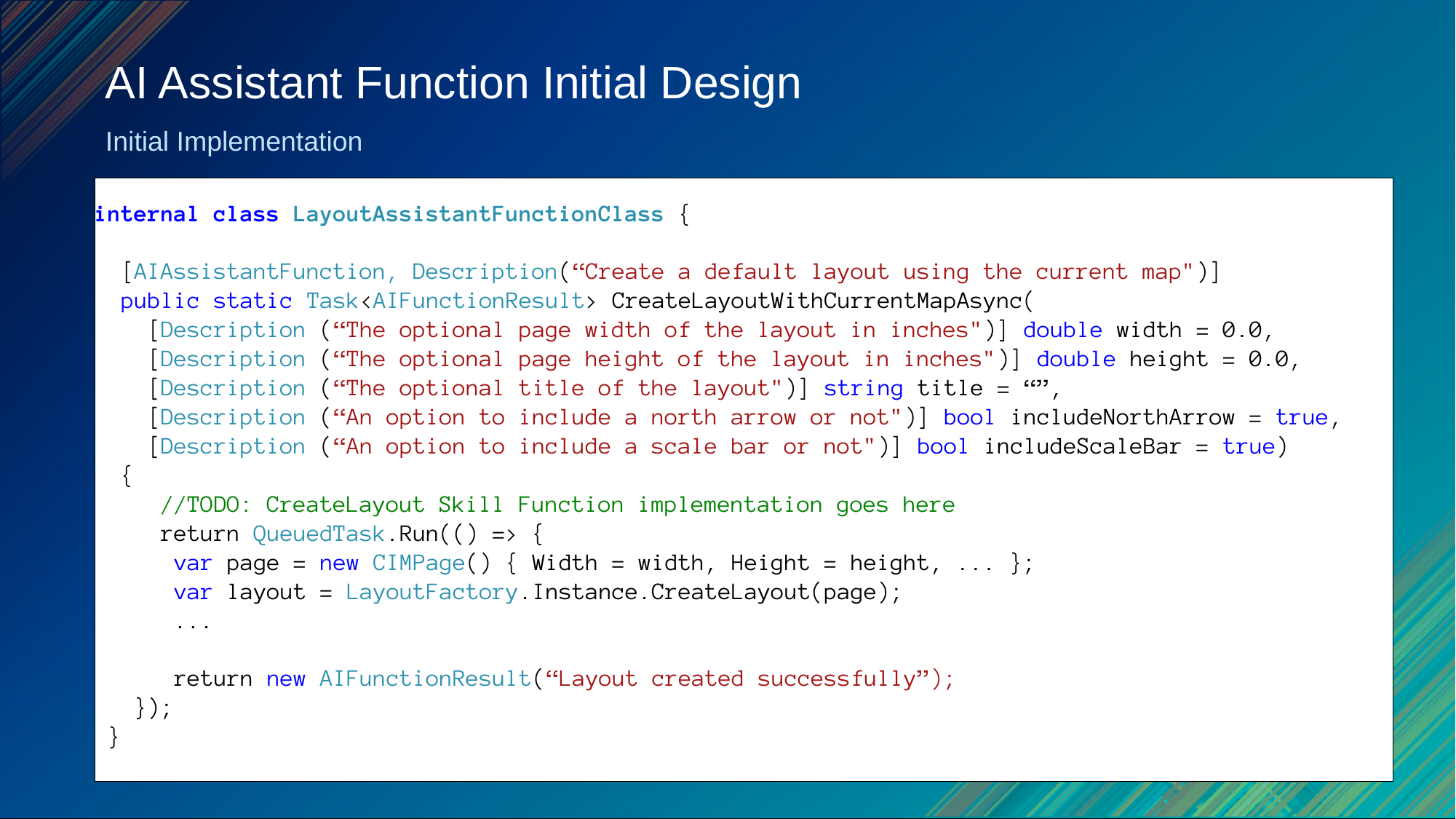

# AI Assistant Function Initial Design
Initial Implementation

internal class LayoutAssistantFunctionClass {

  [AIAssistantFunction, Description(“Create a default layout using the current map")]
  public static Task<AIFunctionResult> CreateLayoutWithCurrentMapAsync(
    [Description (“The optional page width of the layout in inches")] double width = 0.0,
    [Description (“The optional page height of the layout in inches")] double height = 0.0,
    [Description (“The optional title of the layout")] string title = “”,
    [Description (“An option to include a north arrow or not")] bool includeNorthArrow = true,
    [Description (“An option to include a scale bar or not")] bool includeScaleBar = true)
  {
     //TODO: CreateLayout Skill Function implementation goes here
     return QueuedTask.Run(() => {
      var page = new CIMPage() { Width = width, Height = height, ... };
      var layout = LayoutFactory.Instance.CreateLayout(page);
      ...

      return new AIFunctionResult(“Layout created successfully”);
   });
 }